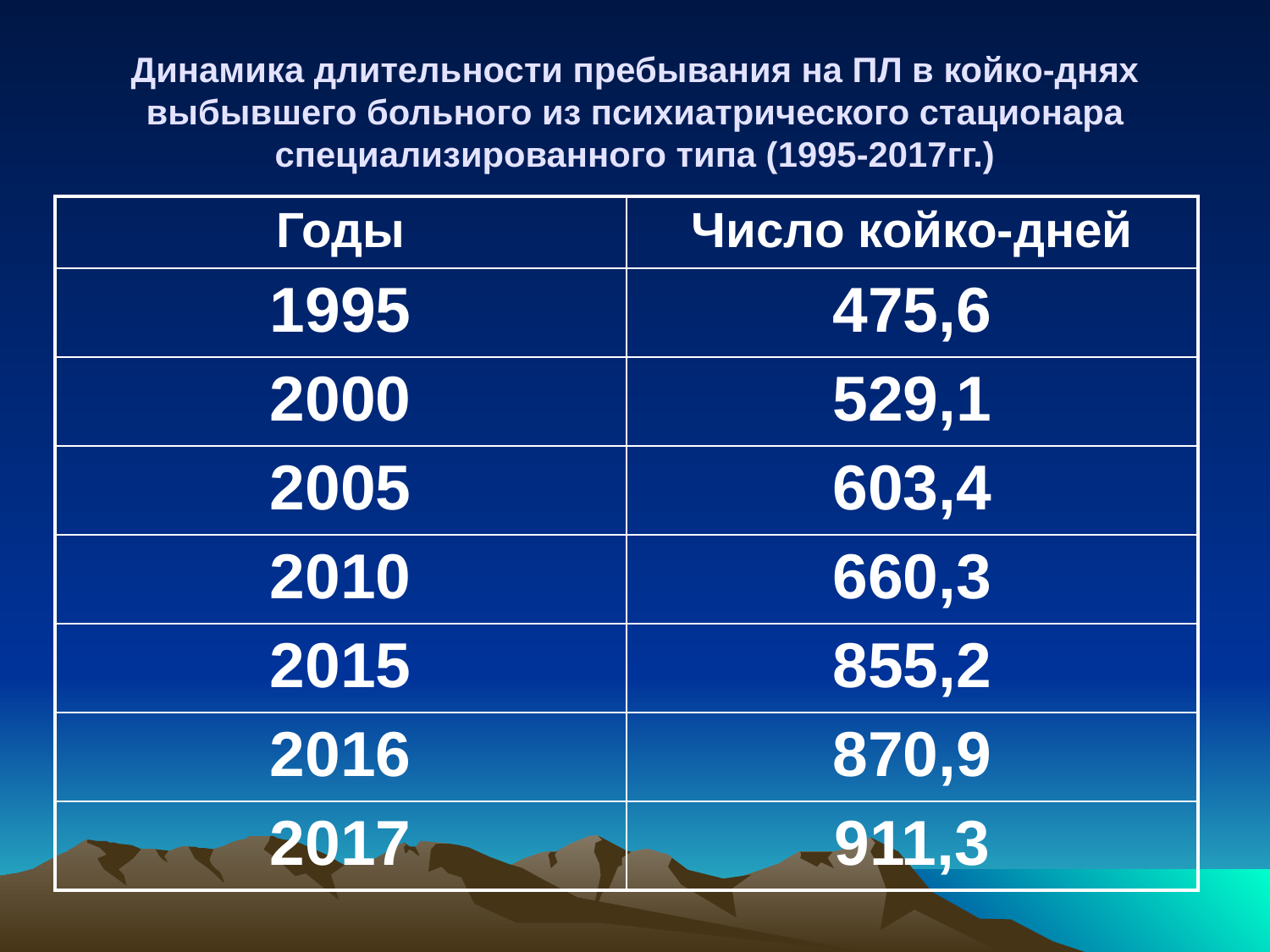

# Динамика длительности пребывания на ПЛ в койко-днях выбывшего больного из психиатрического стационара специализированного типа (1995-2017гг.)
| Годы | Число койко-дней |
| --- | --- |
| 1995 | 475,6 |
| 2000 | 529,1 |
| 2005 | 603,4 |
| 2010 | 660,3 |
| 2015 | 855,2 |
| 2016 | 870,9 |
| 2017 | 911,3 |